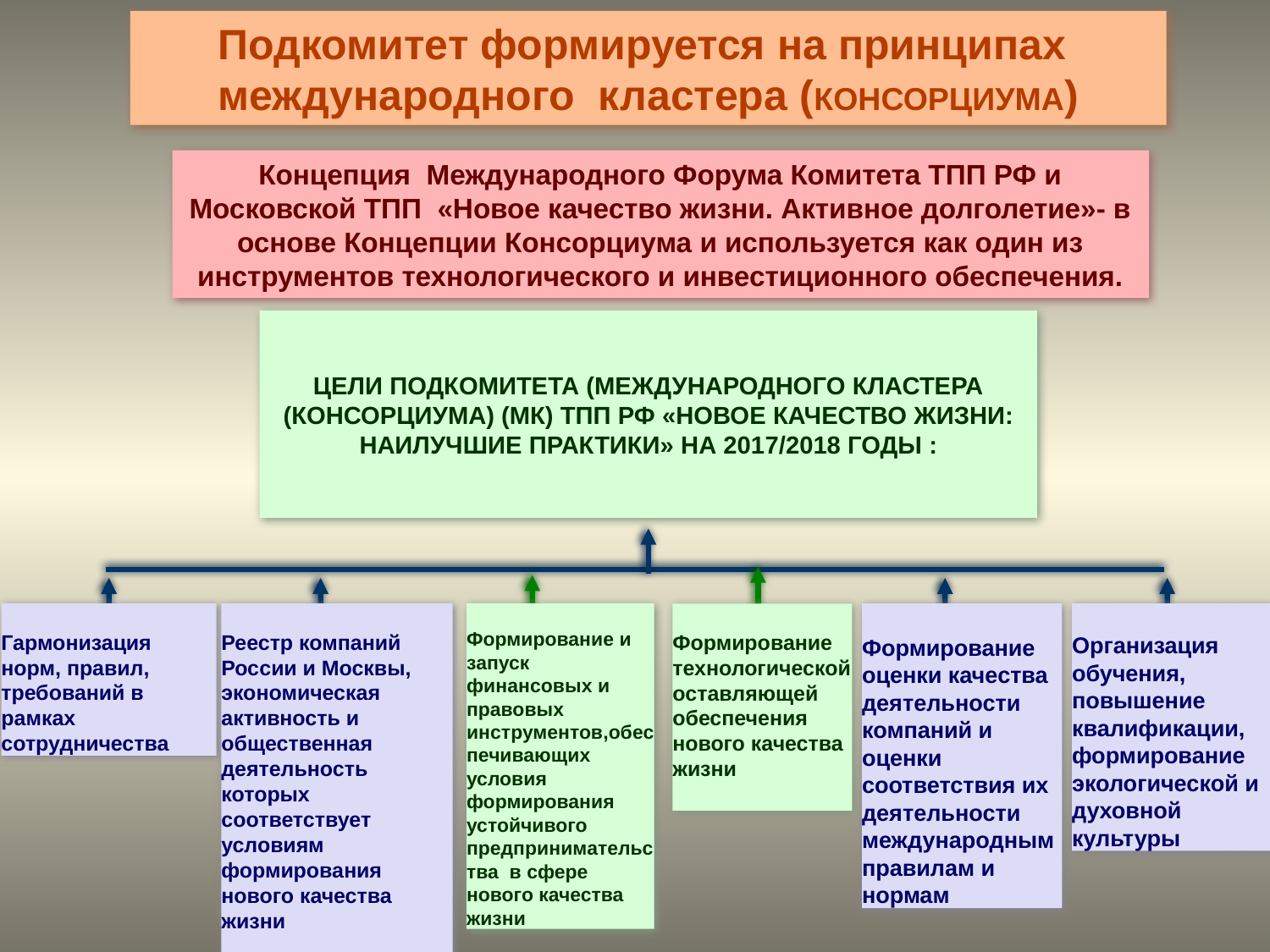

Подкомитет формируется на принципах  международного  кластера (КОНСОРЦИУМА)
Концепция  Международного Форума Комитета ТПП РФ и Московской ТПП  «Новое качество жизни. Активное долголетие»- в основе Концепции Консорциума и используется как один из инструментов технологического и инвестиционного обеспечения.

ЦЕЛИ ПОДКОМИТЕТА (МЕЖДУНАРОДНОГО КЛАСТЕРА (КОНСОРЦИУМА) (МК) ТПП РФ «НОВОЕ КАЧЕСТВО ЖИЗНИ: НАИЛУЧШИЕ ПРАКТИКИ» НА 2017/2018 ГОДЫ :

Гармонизация норм, правил, требований в рамках сотрудничества

Реестр компаний России и Москвы, экономическая активность и общественная деятельность  которых соответствует условиям формирования  нового качества жизни

Формирование и запуск финансовых и правовых инструментов,обеспечивающих условия формирования  устойчивого предпринимательства  в сфере нового качества жизни

Формирование технологической оставляющей обеспечения нового качества жизни

Формирование оценки качества деятельности компаний и оценки соответствия их деятельности международным правилам и нормам

Организация обучения, повышение квалификации, формирование экологической и духовной культуры